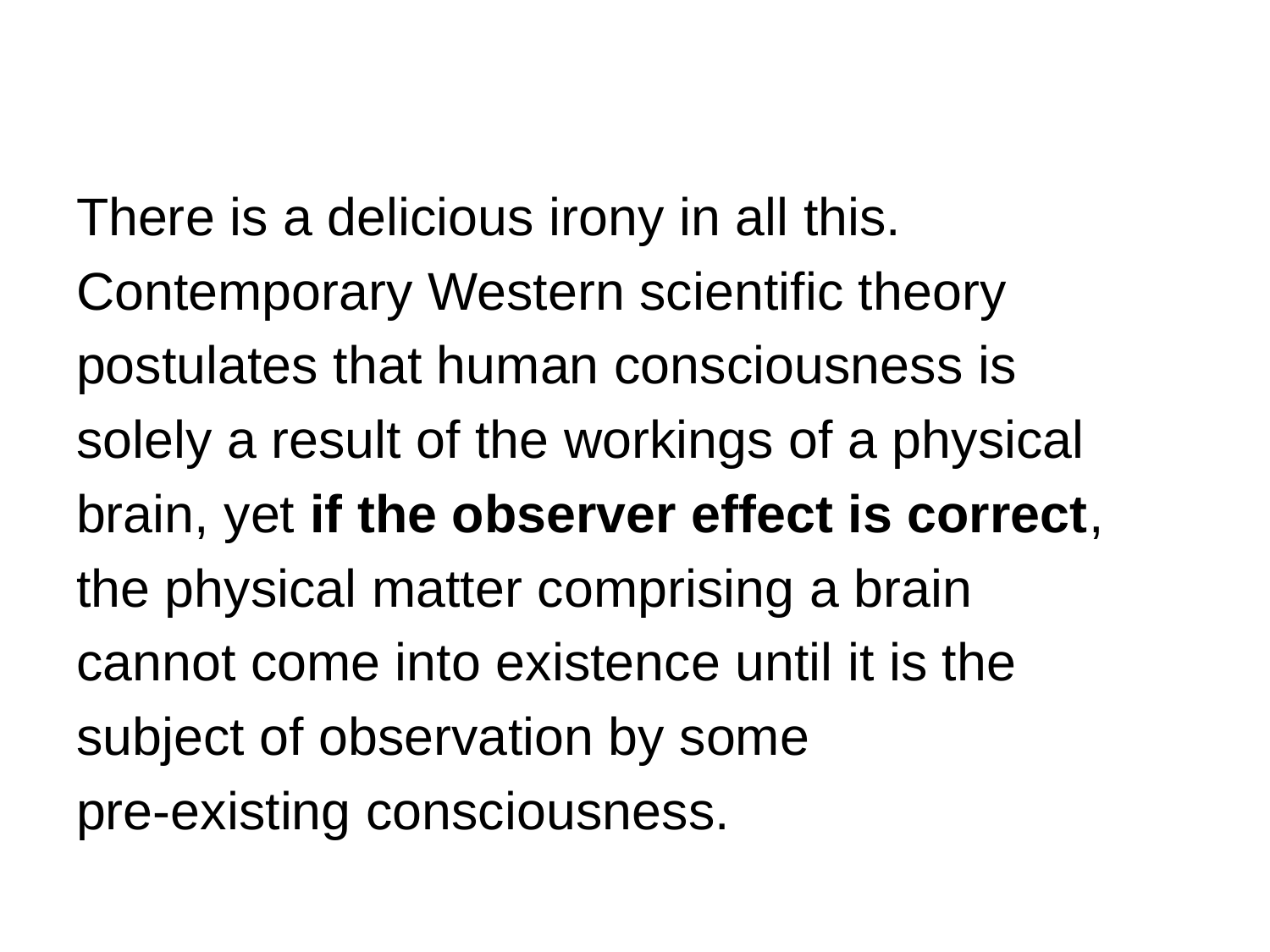

There is a delicious irony in all this.
Contemporary Western scientific theory
postulates that human consciousness is
solely a result of the workings of a physical
brain, yet if the observer effect is correct,
the physical matter comprising a brain
cannot come into existence until it is the
subject of observation by some
pre-existing consciousness.